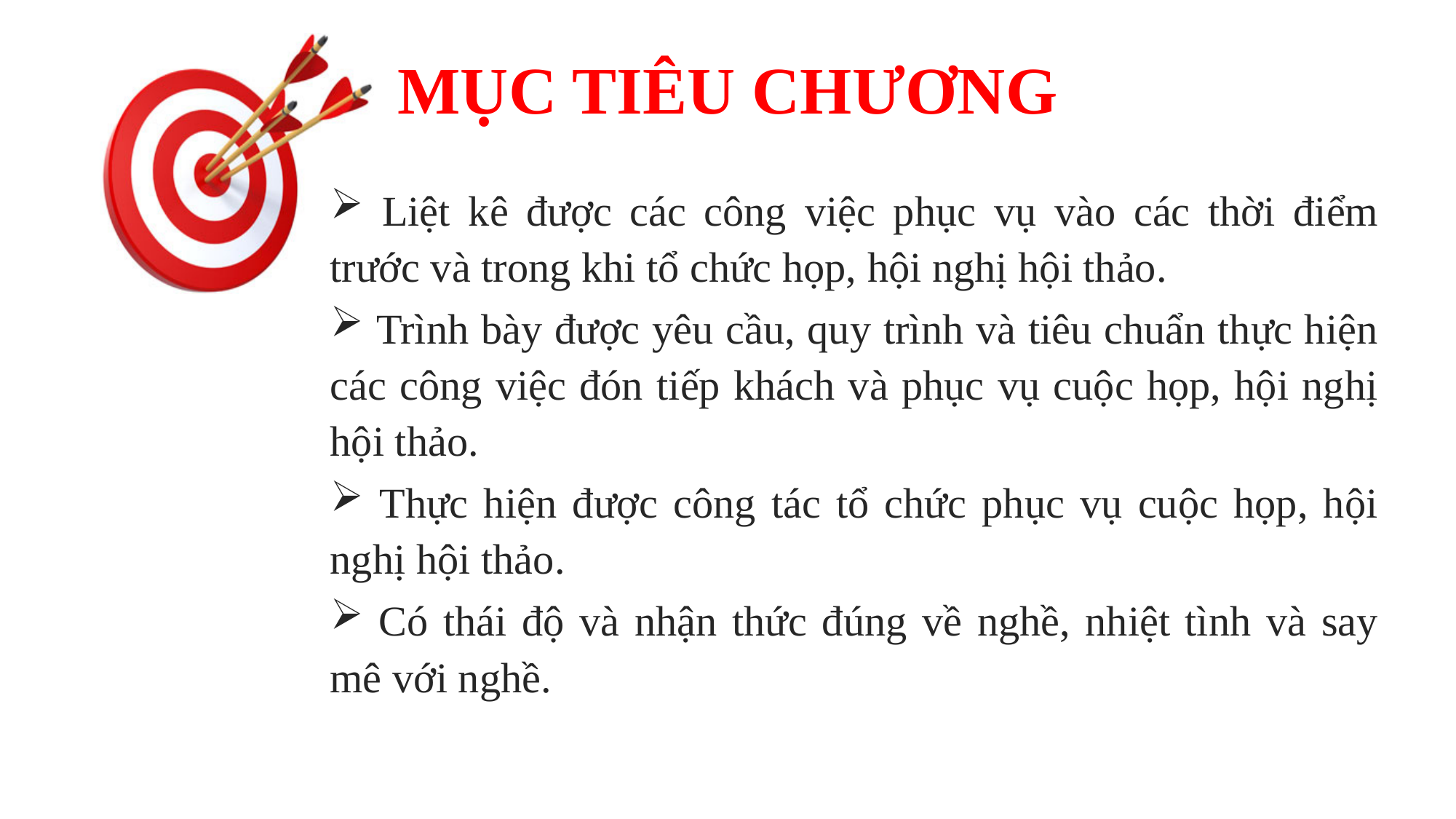

Liệt kê được các công việc phục vụ vào các thời điểm trước và trong khi tổ chức họp, hội nghị hội thảo.
 Trình bày được yêu cầu, quy trình và tiêu chuẩn thực hiện các công việc đón tiếp khách và phục vụ cuộc họp, hội nghị hội thảo.
 Thực hiện được công tác tổ chức phục vụ cuộc họp, hội nghị hội thảo.
 Có thái độ và nhận thức đúng về nghề, nhiệt tình và say mê với nghề.